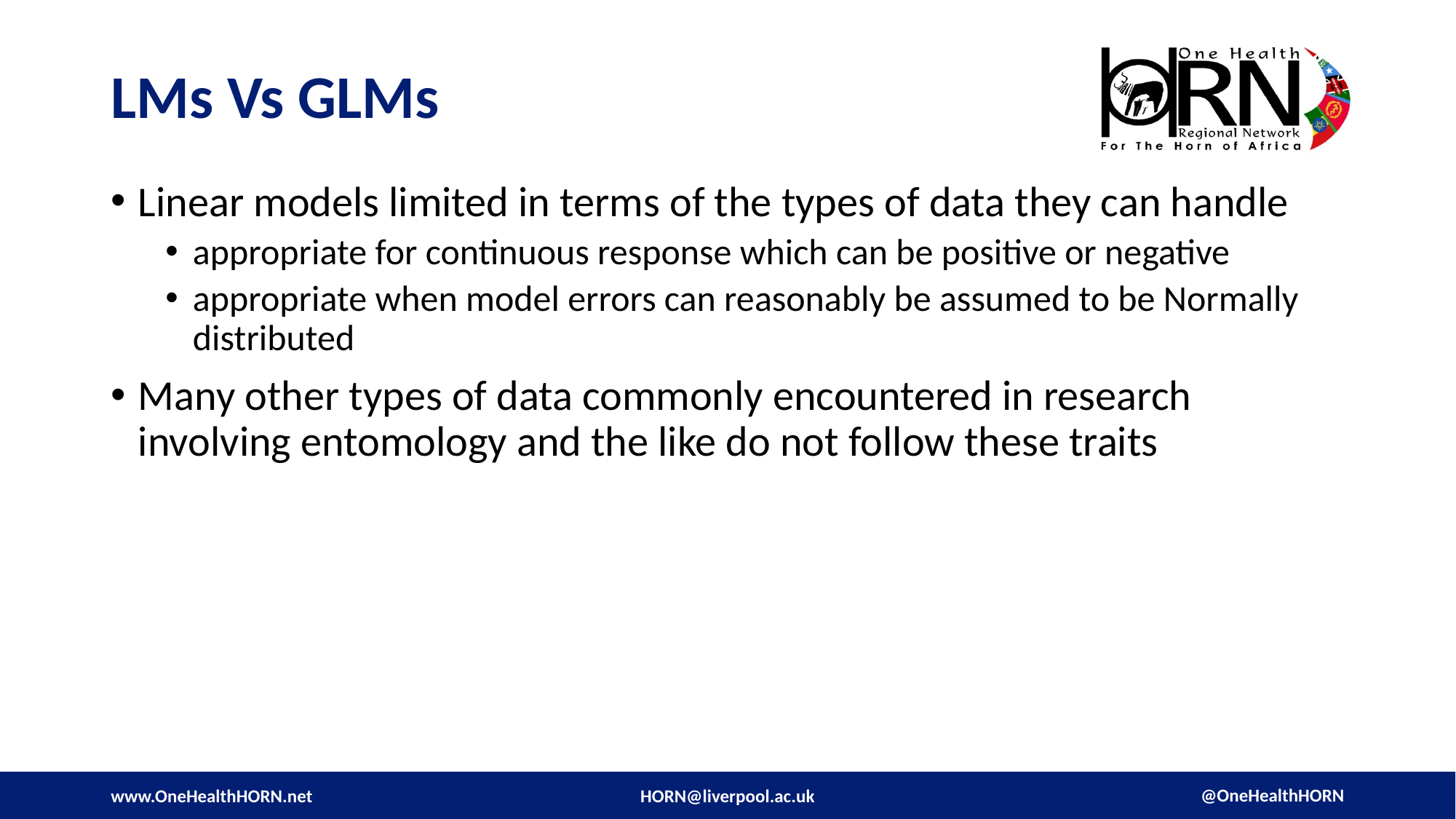

# LMs Vs GLMs
Linear models limited in terms of the types of data they can handle
appropriate for continuous response which can be positive or negative
appropriate when model errors can reasonably be assumed to be Normally distributed
Many other types of data commonly encountered in research involving entomology and the like do not follow these traits